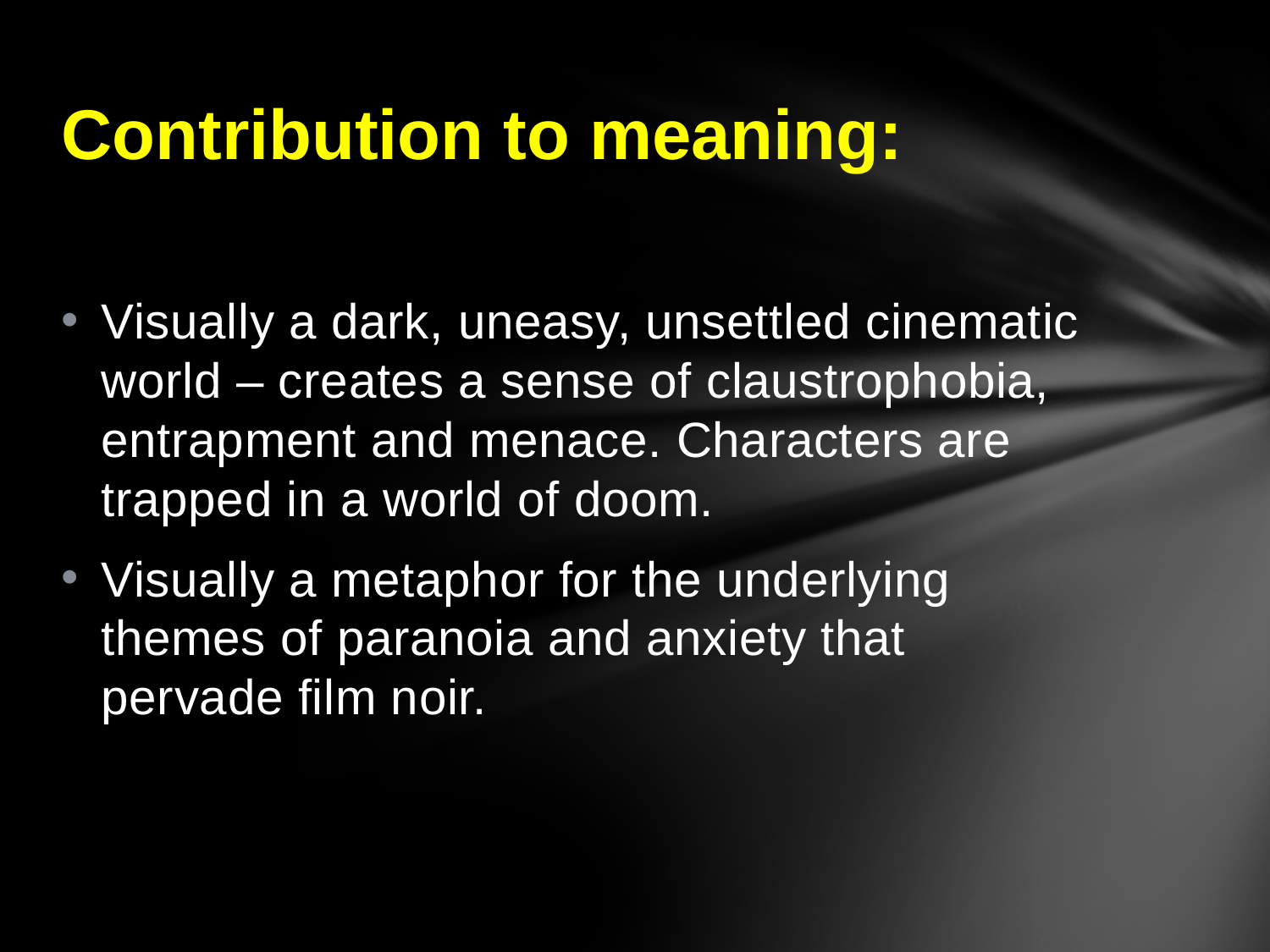

# Contribution to meaning:

Visually a dark, uneasy, unsettled cinematic world – creates a sense of claustrophobia, entrapment and menace. Characters are trapped in a world of doom.
Visually a metaphor for the underlying themes of paranoia and anxiety that pervade film noir.